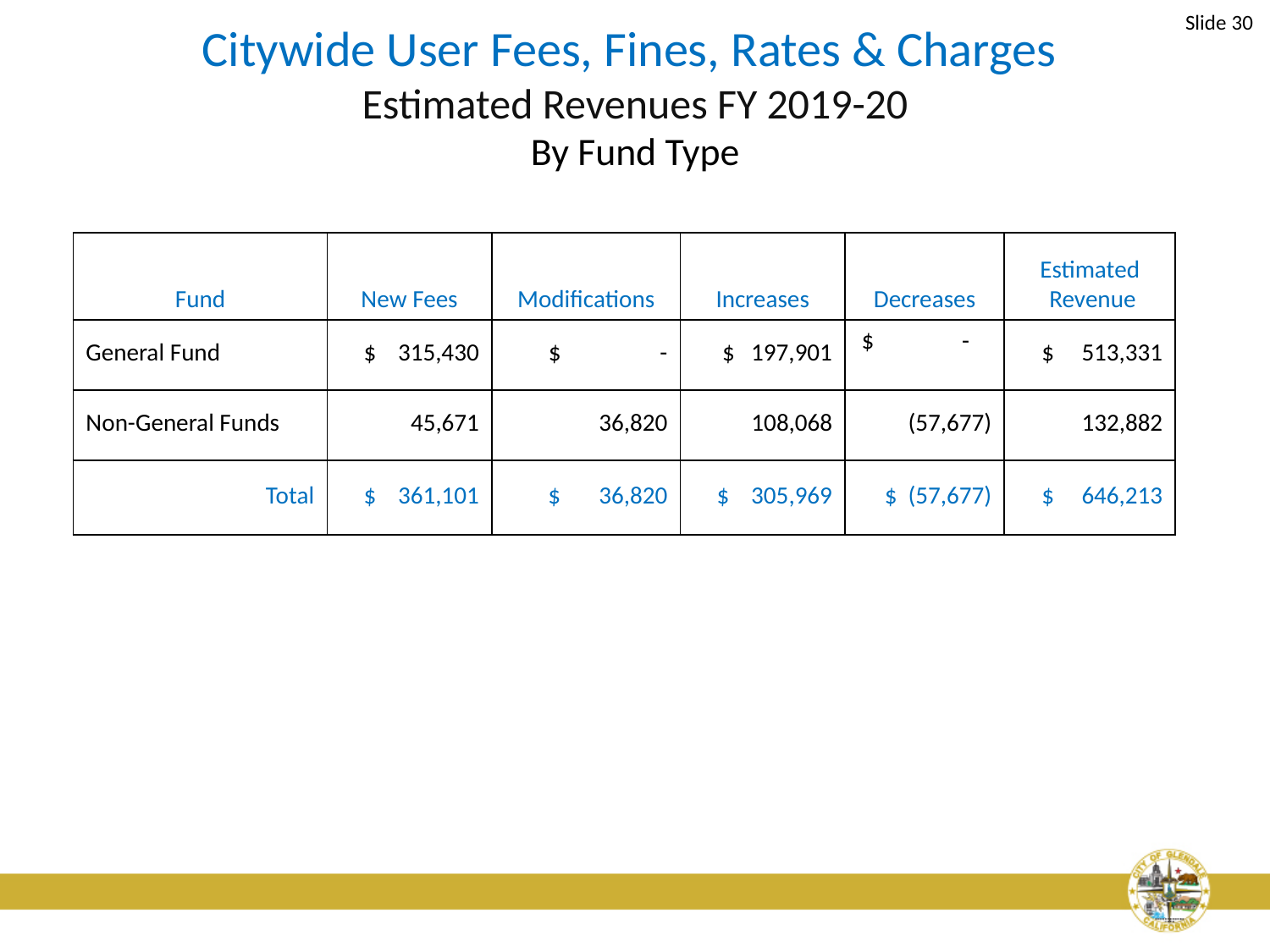

Slide 30
Citywide User Fees, Fines, Rates & Charges
Estimated Revenues FY 2019-20
By Fund Type
| Fund | New Fees | Modifications | Increases | Decreases | Estimated Revenue |
| --- | --- | --- | --- | --- | --- |
| General Fund | $ 315,430 | $ - | $ 197,901 | $ - | $ 513,331 |
| Non-General Funds | 45,671 | 36,820 | 108,068 | (57,677) | 132,882 |
| Total | $ 361,101 | $ 36,820 | $ 305,969 | $ (57,677) | $ 646,213 |